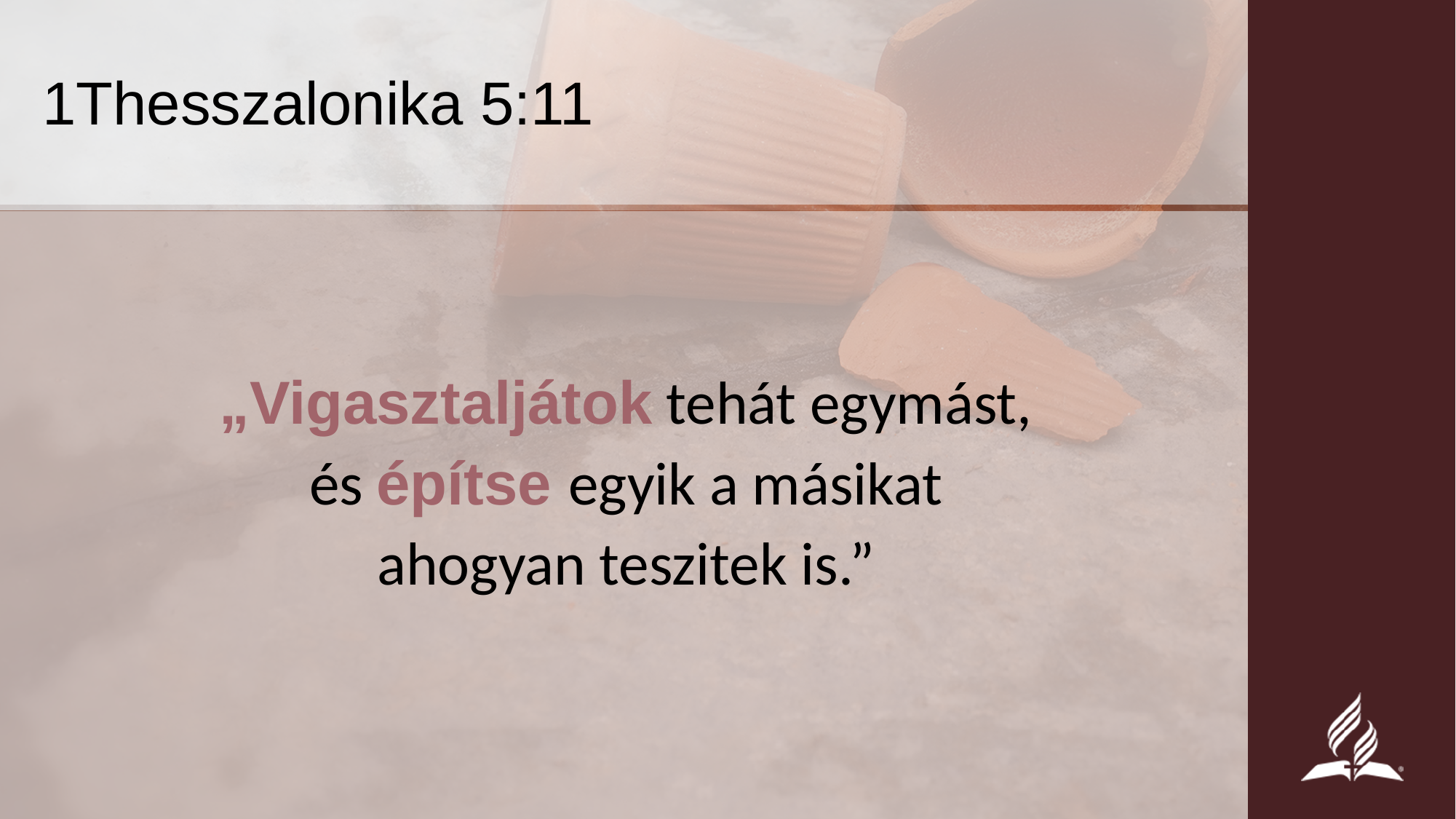

# 1Thesszalonika 5:11

„Vigasztaljátok tehát egymást,
és építse egyik a másikat
ahogyan teszitek is.”